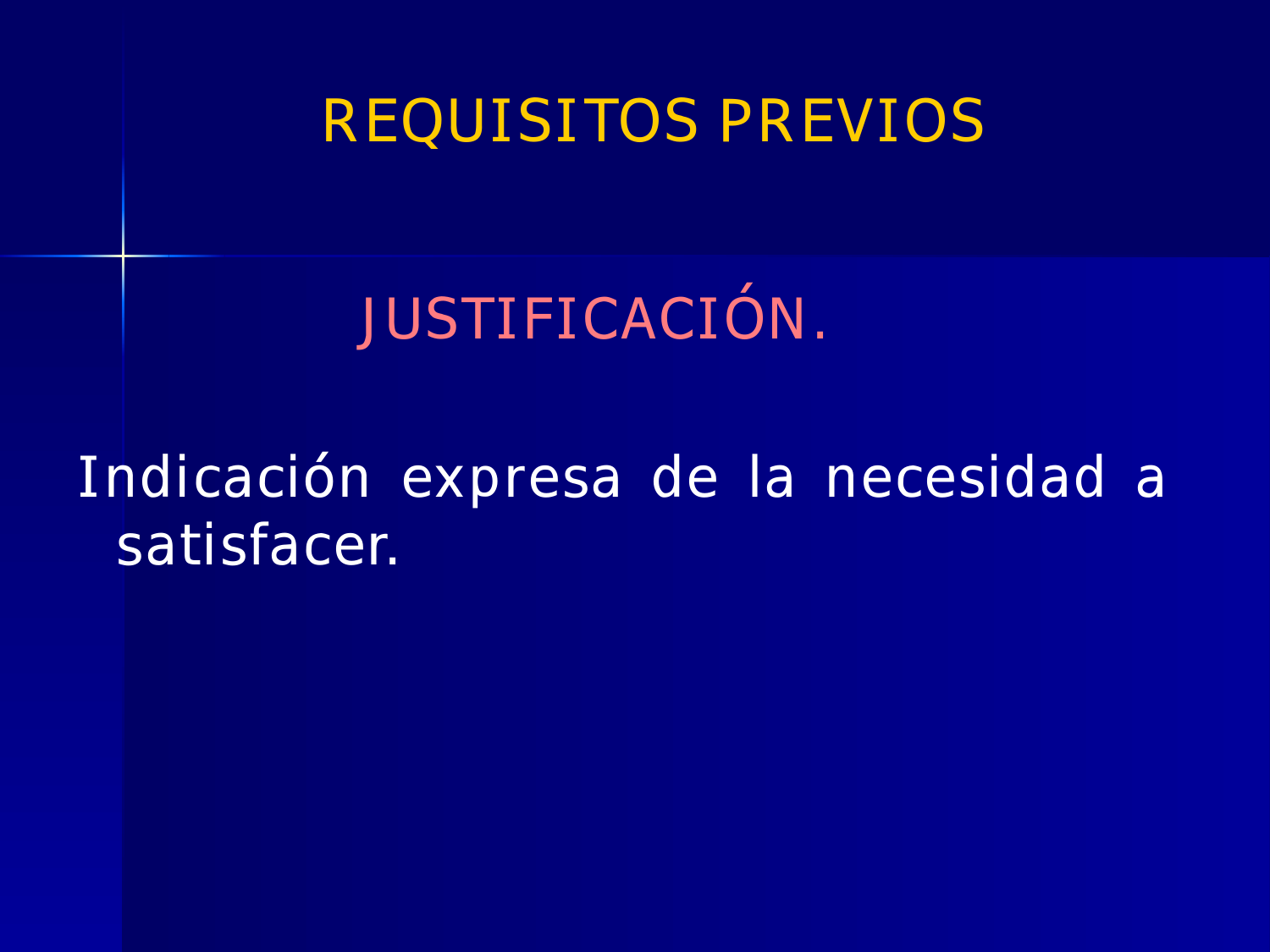

# REQUISITOS PREVIOS
JUSTIFICACIÓN.

Indicación expresa de la necesidad a satisfacer.